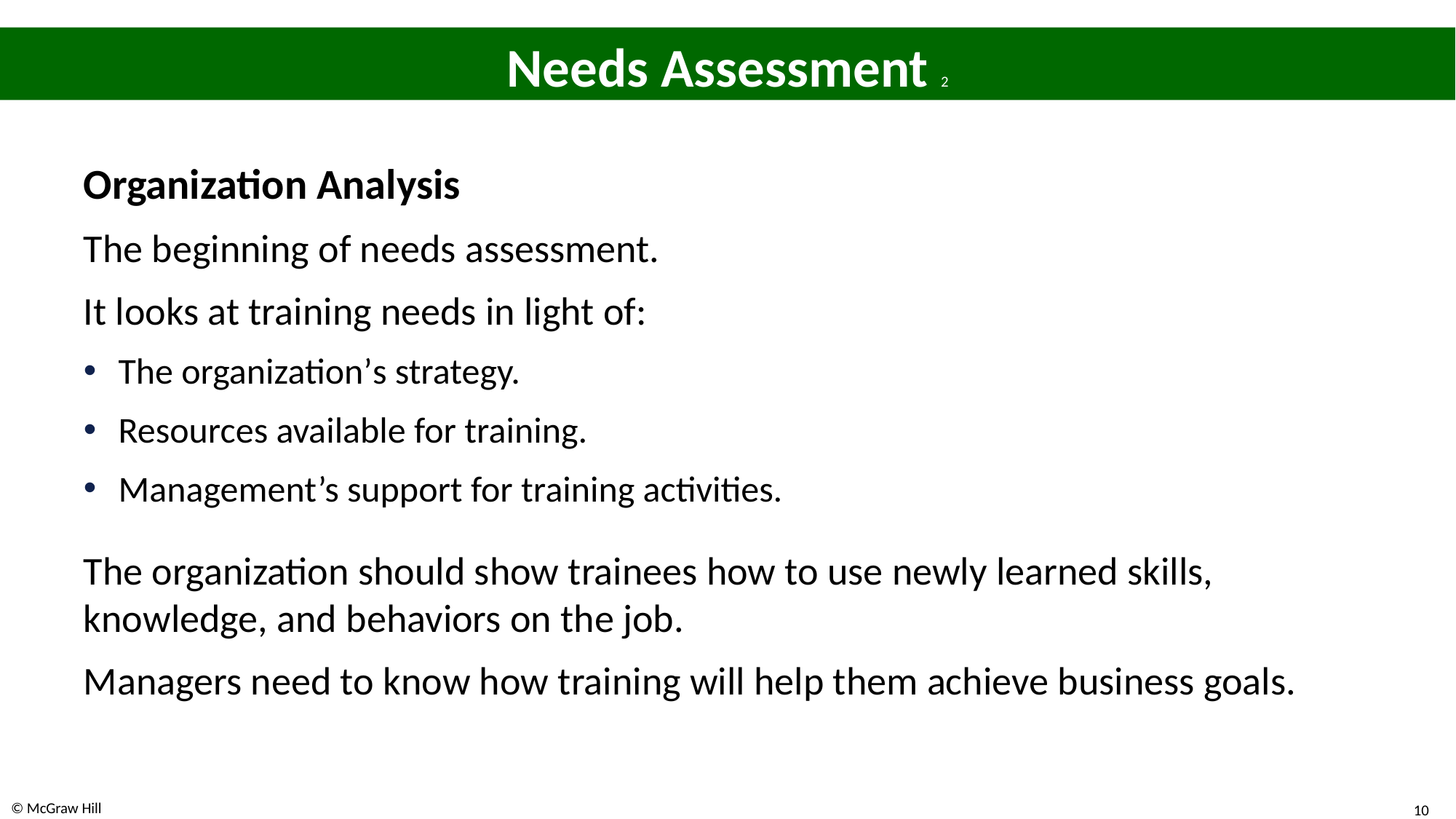

# Needs Assessment 2
Organization Analysis
The beginning of needs assessment.
It looks at training needs in light of:
The organization’s strategy.
Resources available for training.
Management’s support for training activities.
The organization should show trainees how to use newly learned skills, knowledge, and behaviors on the job.
Managers need to know how training will help them achieve business goals.